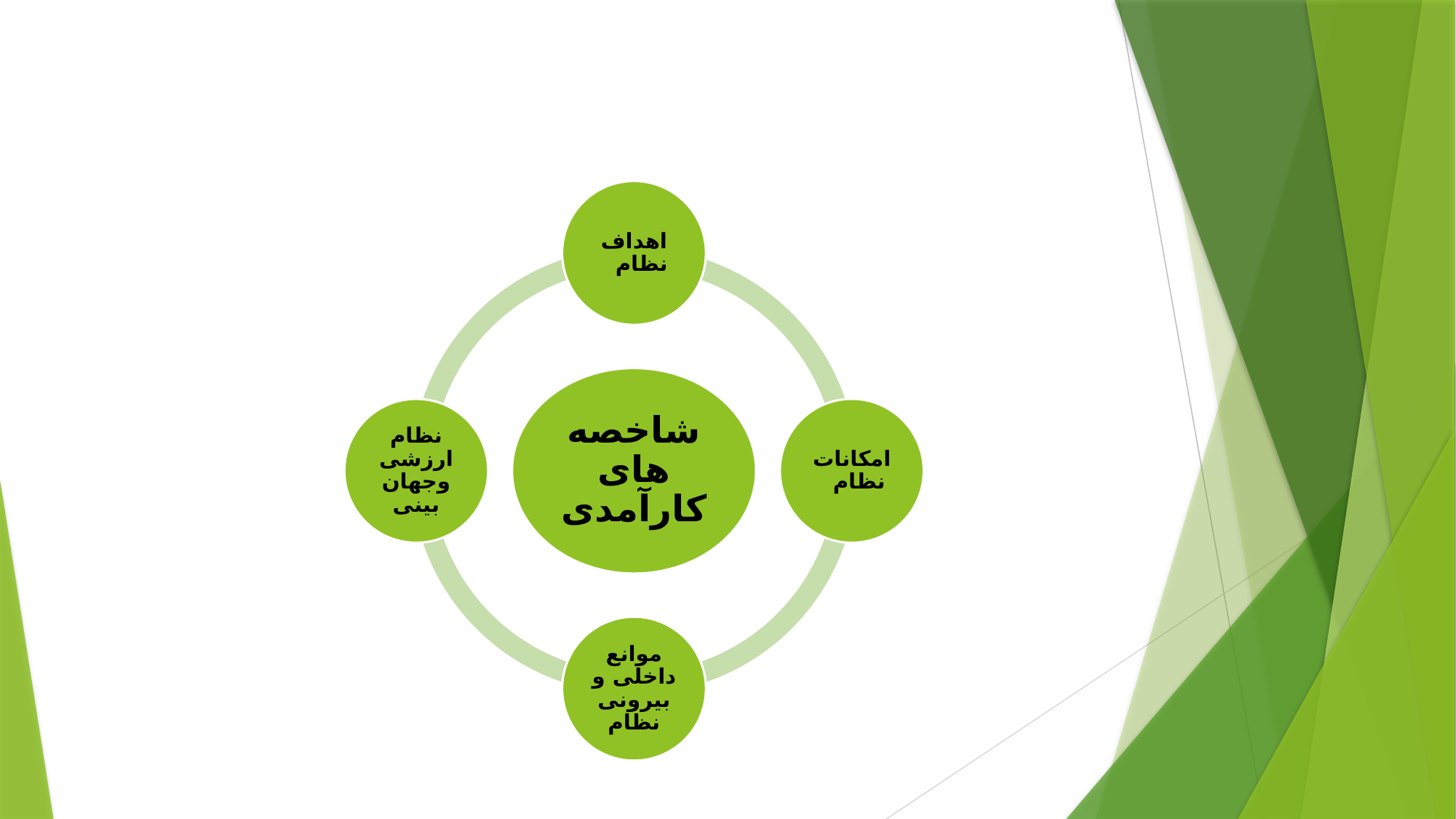

#

شاخصه های کارآمدی
اهداف نظام
امکانات نظام
موانع داخلی و بیرونی نظام
نظام ارزشی وجهان بینی